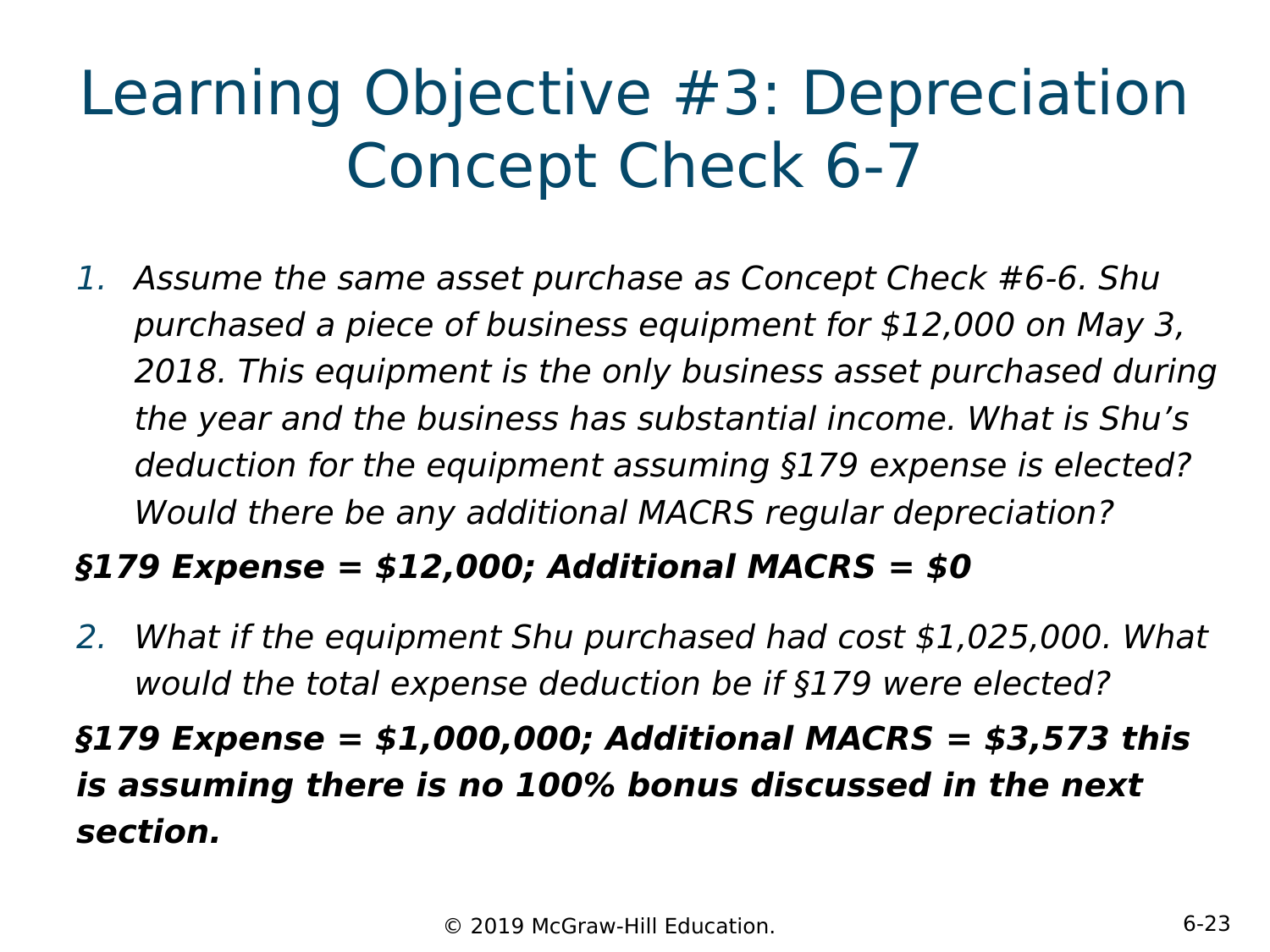

# Learning Objective #3: Depreciation Concept Check 6-7
Assume the same asset purchase as Concept Check #6-6. Shu purchased a piece of business equipment for $12,000 on May 3, 2018. This equipment is the only business asset purchased during the year and the business has substantial income. What is Shu’s deduction for the equipment assuming §179 expense is elected? Would there be any additional MACRS regular depreciation?
§179 Expense = $12,000; Additional MACRS = $0
What if the equipment Shu purchased had cost $1,025,000. What would the total expense deduction be if §179 were elected?
§179 Expense = $1,000,000; Additional MACRS = $3,573 this is assuming there is no 100% bonus discussed in the next section.